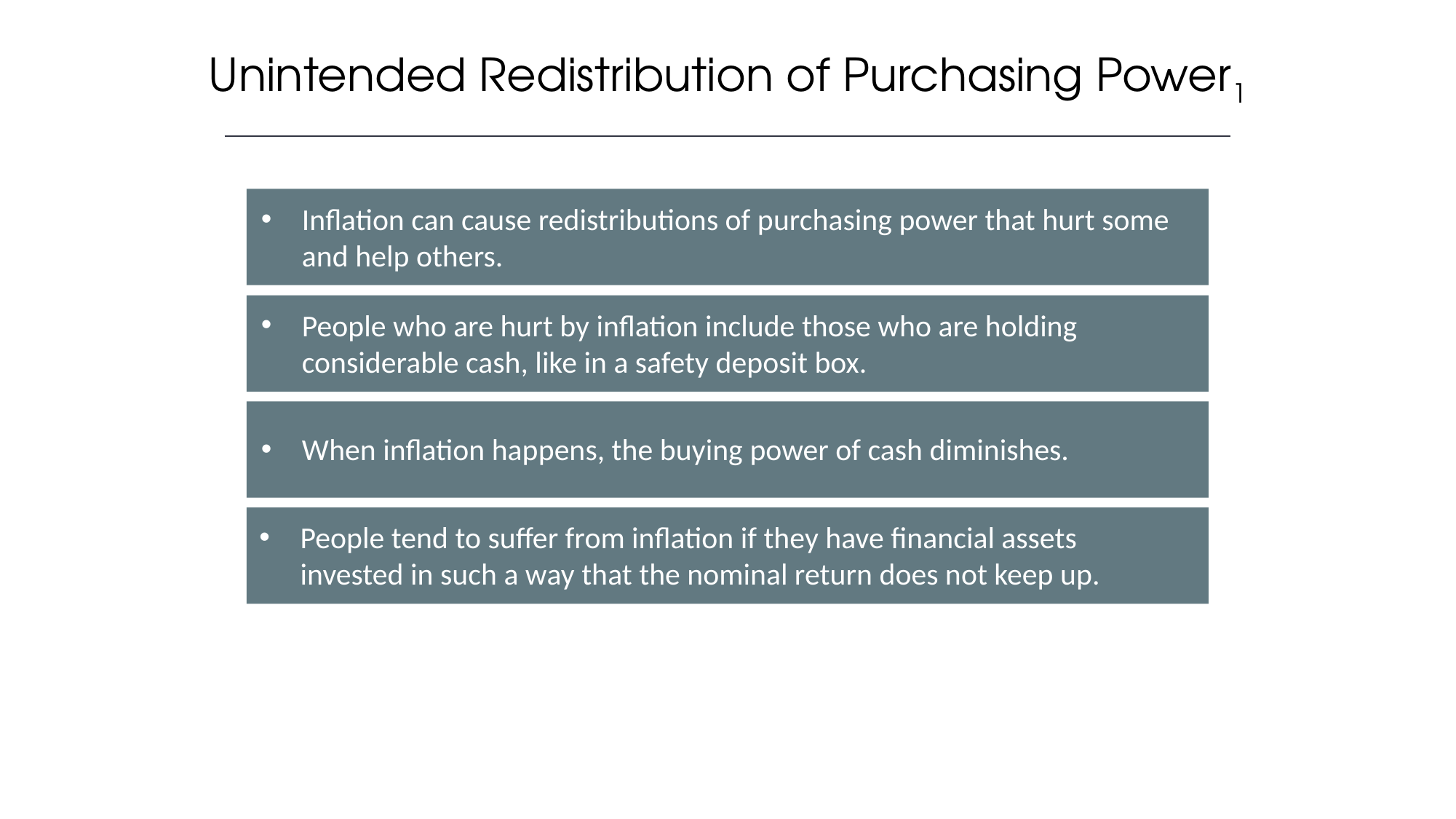

Unintended Redistribution of Purchasing Power1

Inflation can cause redistributions of purchasing power that hurt some and help others.

People who are hurt by inflation include those who are holding considerable cash, like in a safety deposit box.

When inflation happens, the buying power of cash diminishes.

People tend to suffer from inflation if they have financial assets invested in such a way that the nominal return does not keep up.